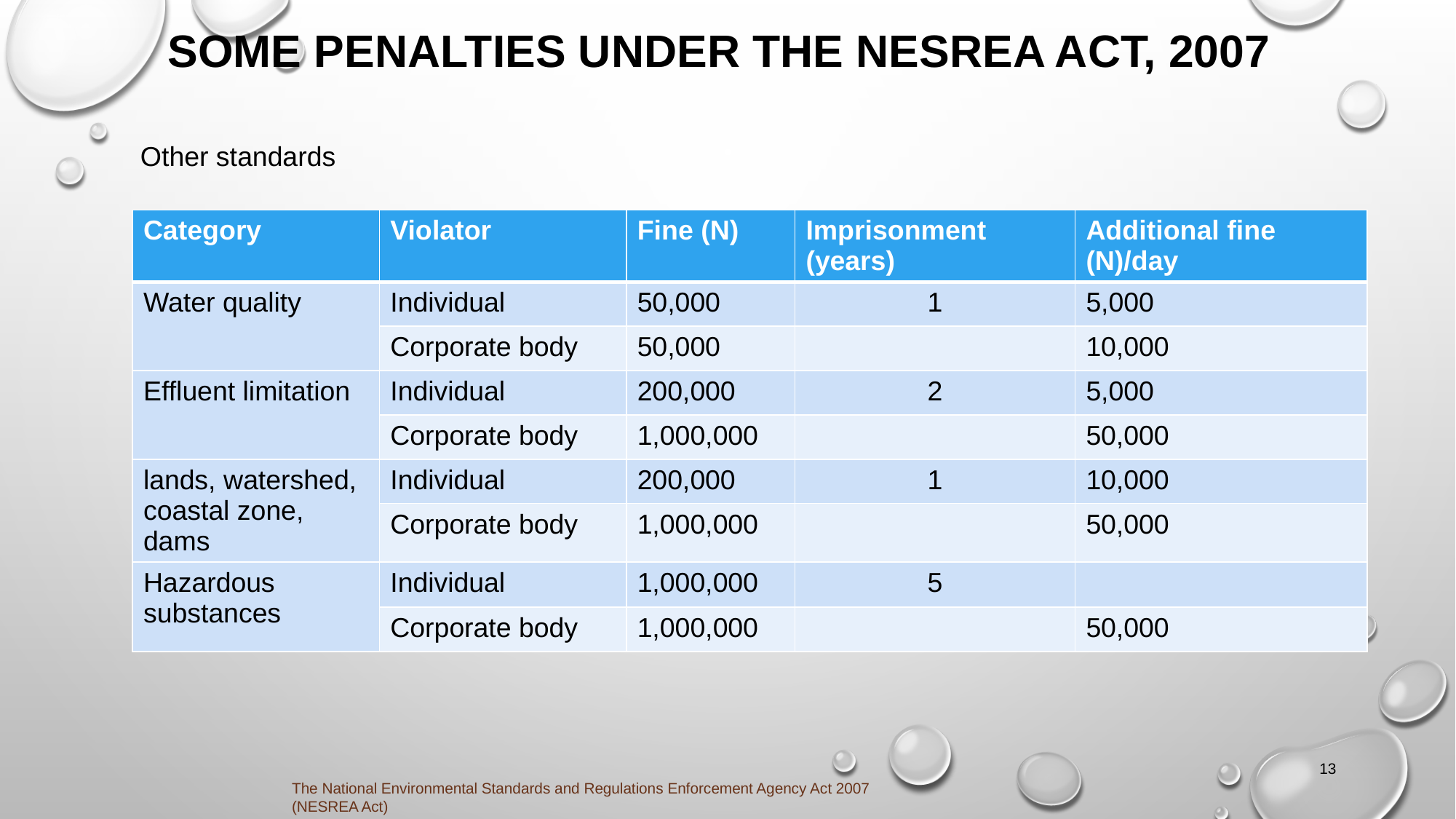

# Some penalties under The nesrea act, 2007

Other standards
| Category | Violator | Fine (N) | Imprisonment (years) | Additional fine (N)/day |
| --- | --- | --- | --- | --- |
| Water quality | Individual | 50,000 | 1 | 5,000 |
|  | Corporate body | 50,000 |  | 10,000 |
| Effluent limitation | Individual | 200,000 | 2 | 5,000 |
|  | Corporate body | 1,000,000 |  | 50,000 |
| lands, watershed, coastal zone, dams | Individual | 200,000 | 1 | 10,000 |
|  | Corporate body | 1,000,000 |  | 50,000 |
| Hazardous substances | Individual | 1,000,000 | 5 |  |
|  | Corporate body | 1,000,000 |  | 50,000 |
13
The National Environmental Standards and Regulations Enforcement Agency Act 2007 (NESREA Act)